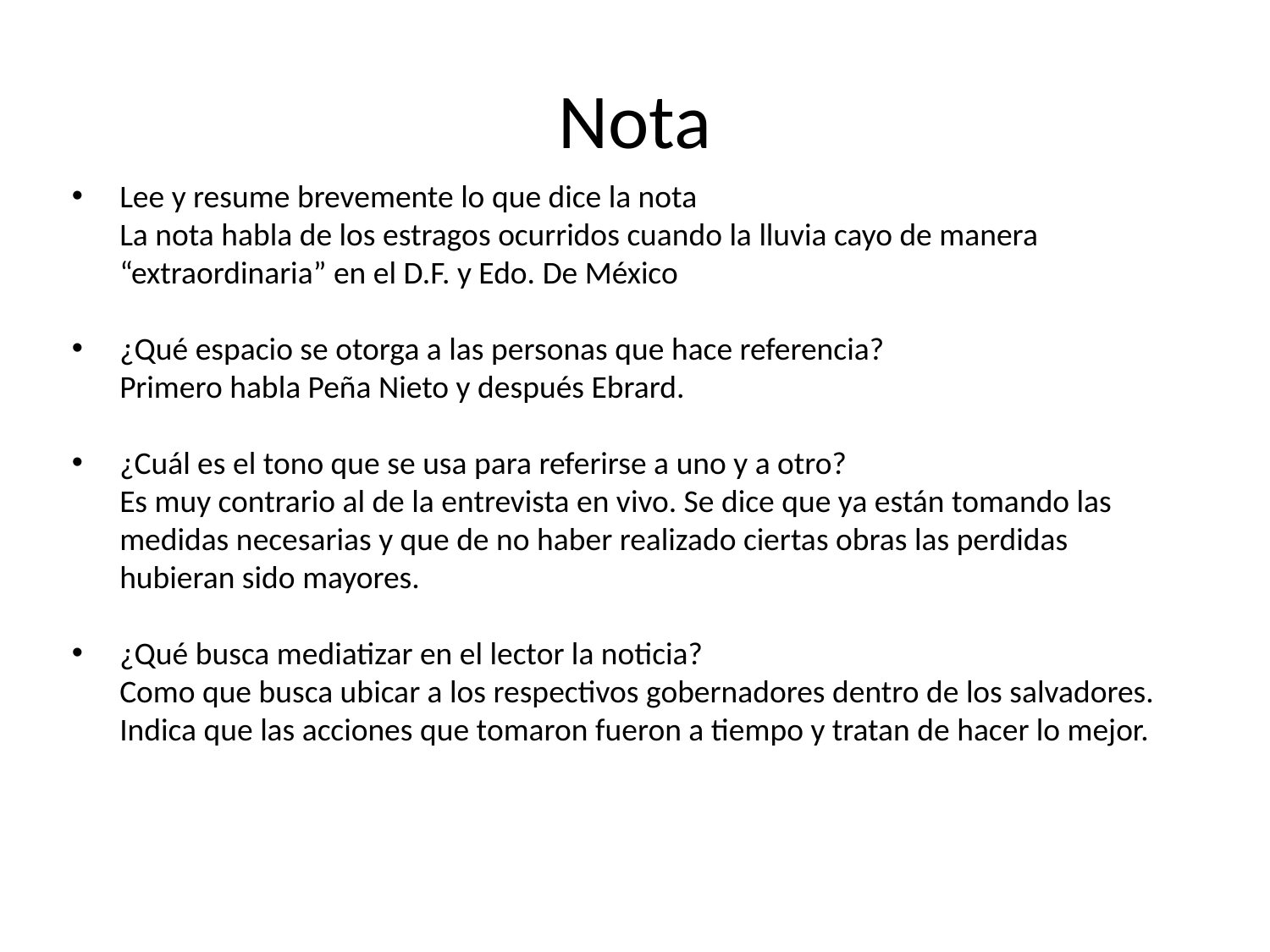

# Nota

Lee y resume brevemente lo que dice la nota
	La nota habla de los estragos ocurridos cuando la lluvia cayo de manera “extraordinaria” en el D.F. y Edo. De México

¿Qué espacio se otorga a las personas que hace referencia?
	Primero habla Peña Nieto y después Ebrard.

¿Cuál es el tono que se usa para referirse a uno y a otro?
	Es muy contrario al de la entrevista en vivo. Se dice que ya están tomando las medidas necesarias y que de no haber realizado ciertas obras las perdidas hubieran sido mayores.

¿Qué busca mediatizar en el lector la noticia?
	Como que busca ubicar a los respectivos gobernadores dentro de los salvadores. Indica que las acciones que tomaron fueron a tiempo y tratan de hacer lo mejor.